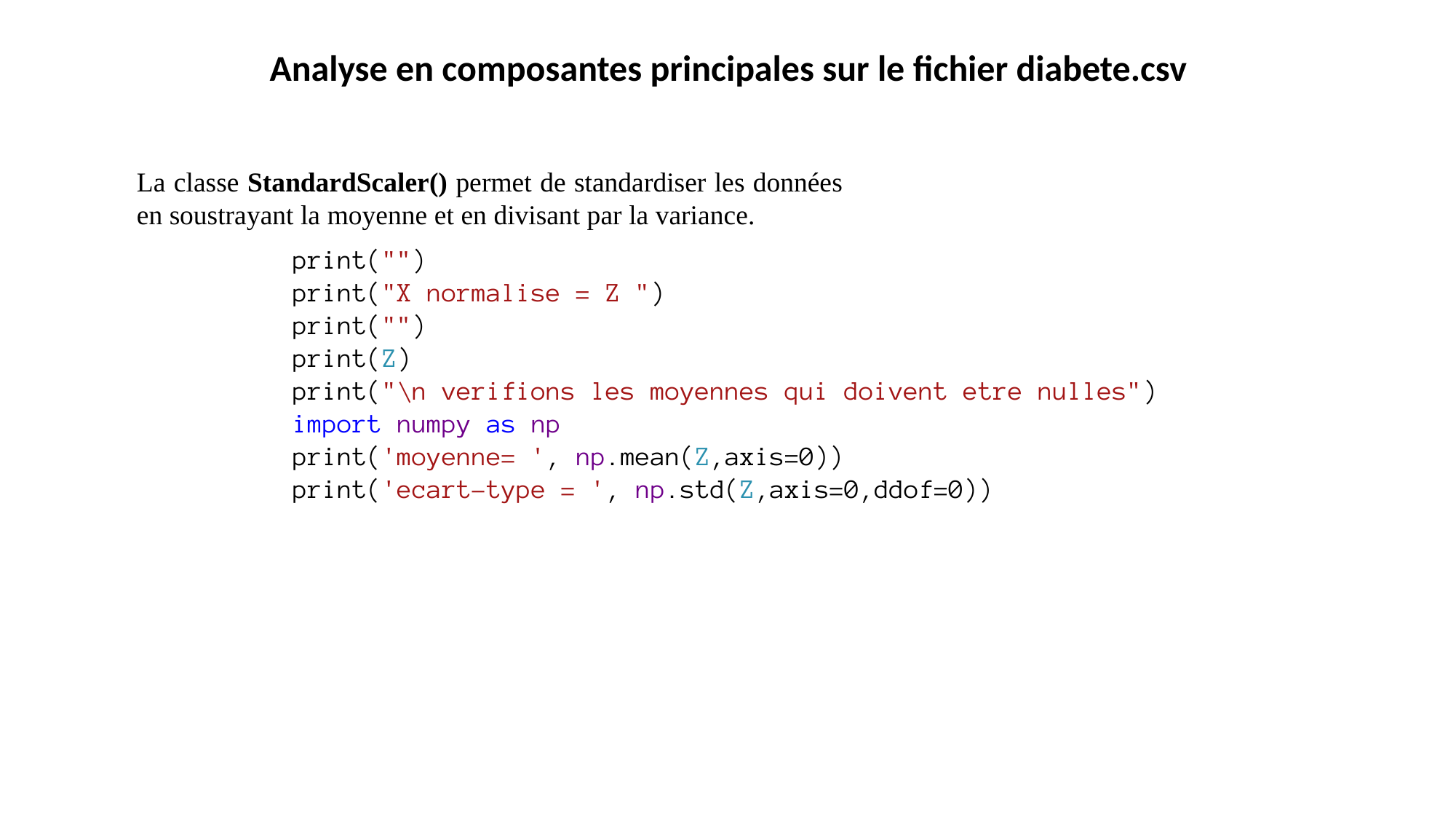

Analyse en composantes principales sur le fichier diabete.csv
La classe StandardScaler() permet de standardiser les données en soustrayant la moyenne et en divisant par la variance.
print("")
print("X normalise = Z ")
print("")
print(Z)
print("\n verifions les moyennes qui doivent etre nulles")
import numpy as np
print('moyenne= ', np.mean(Z,axis=0))
print('ecart-type = ', np.std(Z,axis=0,ddof=0))